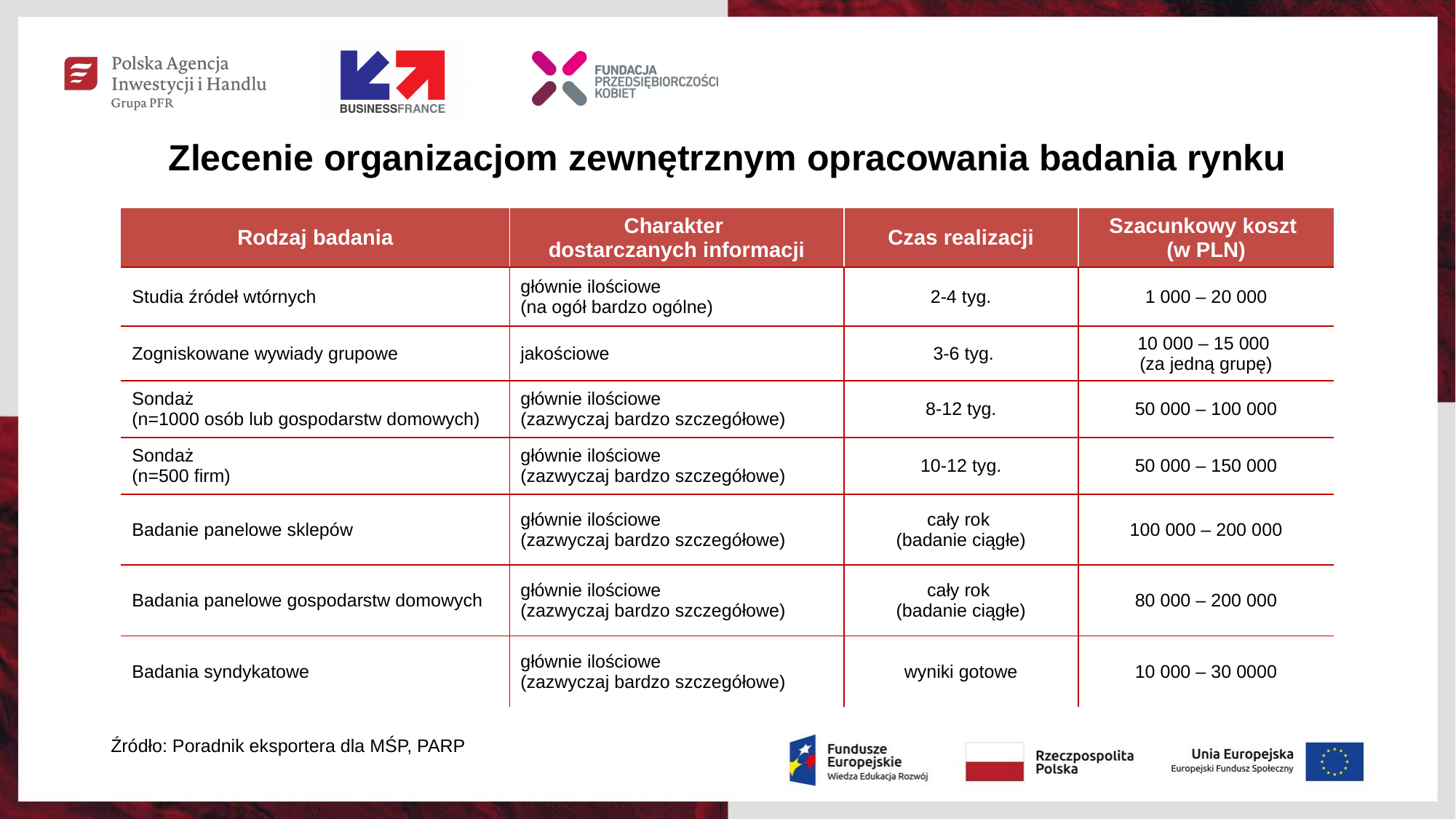

# Zlecenie organizacjom zewnętrznym opracowania badania rynku
| Rodzaj badania | Charakter dostarczanych informacji | Czas realizacji | Szacunkowy koszt (w PLN) |
| --- | --- | --- | --- |
| Studia źródeł wtórnych | głównie ilościowe (na ogół bardzo ogólne) | 2-4 tyg. | 1 000 – 20 000 |
| Zogniskowane wywiady grupowe | jakościowe | 3-6 tyg. | 10 000 – 15 000 (za jedną grupę) |
| Sondaż (n=1000 osób lub gospodarstw domowych) | głównie ilościowe (zazwyczaj bardzo szczegółowe) | 8-12 tyg. | 50 000 – 100 000 |
| Sondaż (n=500 firm) | głównie ilościowe (zazwyczaj bardzo szczegółowe) | 10-12 tyg. | 50 000 – 150 000 |
| Badanie panelowe sklepów | głównie ilościowe (zazwyczaj bardzo szczegółowe) | cały rok (badanie ciągłe) | 100 000 – 200 000 |
| Badania panelowe gospodarstw domowych | głównie ilościowe (zazwyczaj bardzo szczegółowe) | cały rok (badanie ciągłe) | 80 000 – 200 000 |
| Badania syndykatowe | głównie ilościowe (zazwyczaj bardzo szczegółowe) | wyniki gotowe | 10 000 – 30 0000 |
Źródło: Poradnik eksportera dla MŚP, PARP